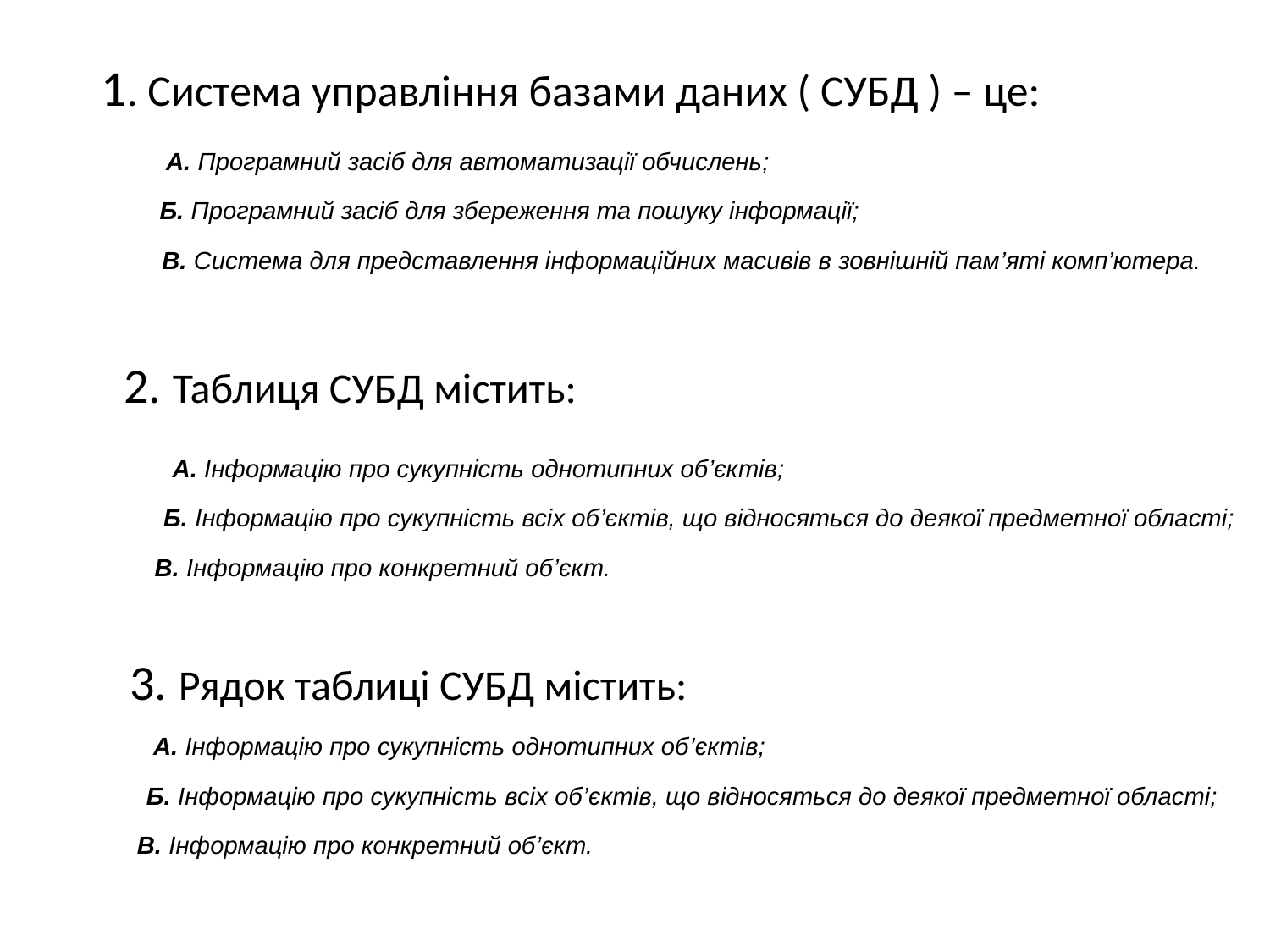

# 1. Система управління базами даних ( СУБД ) – це:
  А. Програмний засіб для автоматизації обчислень;
 Б. Програмний засіб для збереження та пошуку інформації;
   В. Система для представлення інформаційних масивів в зовнішній пам’яті комп’ютера.
2. Таблиця СУБД містить:
    А. Інформацію про сукупність однотипних об’єктів;
          Б. Інформацію про сукупність всіх об’єктів, що відносяться до деякої предметної області;
   В. Інформацію про конкретний об’єкт.
    3. Рядок таблиці СУБД містить:
А. Інформацію про сукупність однотипних об’єктів;
         Б. Інформацію про сукупність всіх об’єктів, що відносяться до деякої предметної області;

  В. Інформацію про конкретний об’єкт.